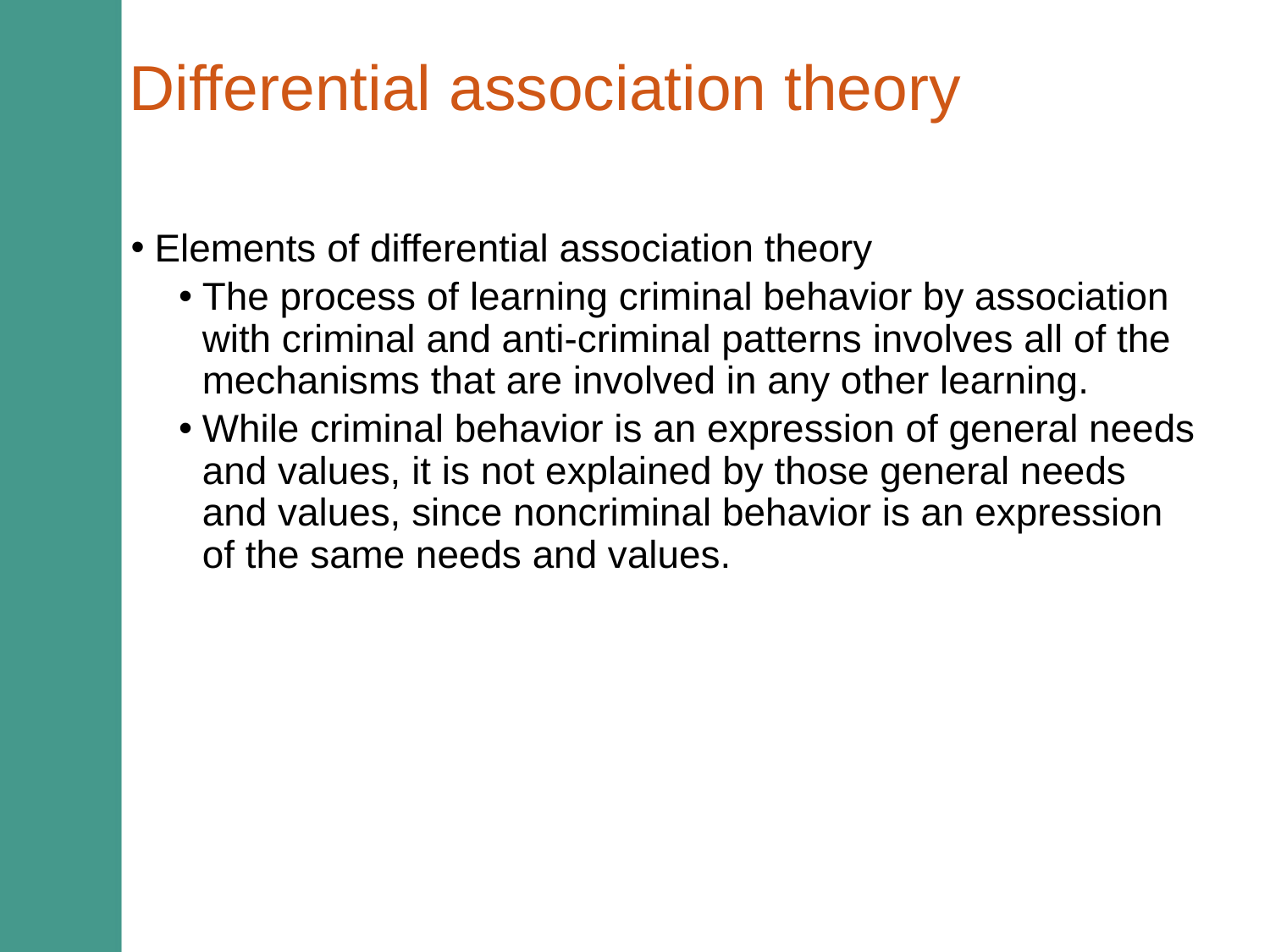

# Differential association theory
Elements of differential association theory
The process of learning criminal behavior by association with criminal and anti-criminal patterns involves all of the mechanisms that are involved in any other learning.
While criminal behavior is an expression of general needs and values, it is not explained by those general needs and values, since noncriminal behavior is an expression of the same needs and values.